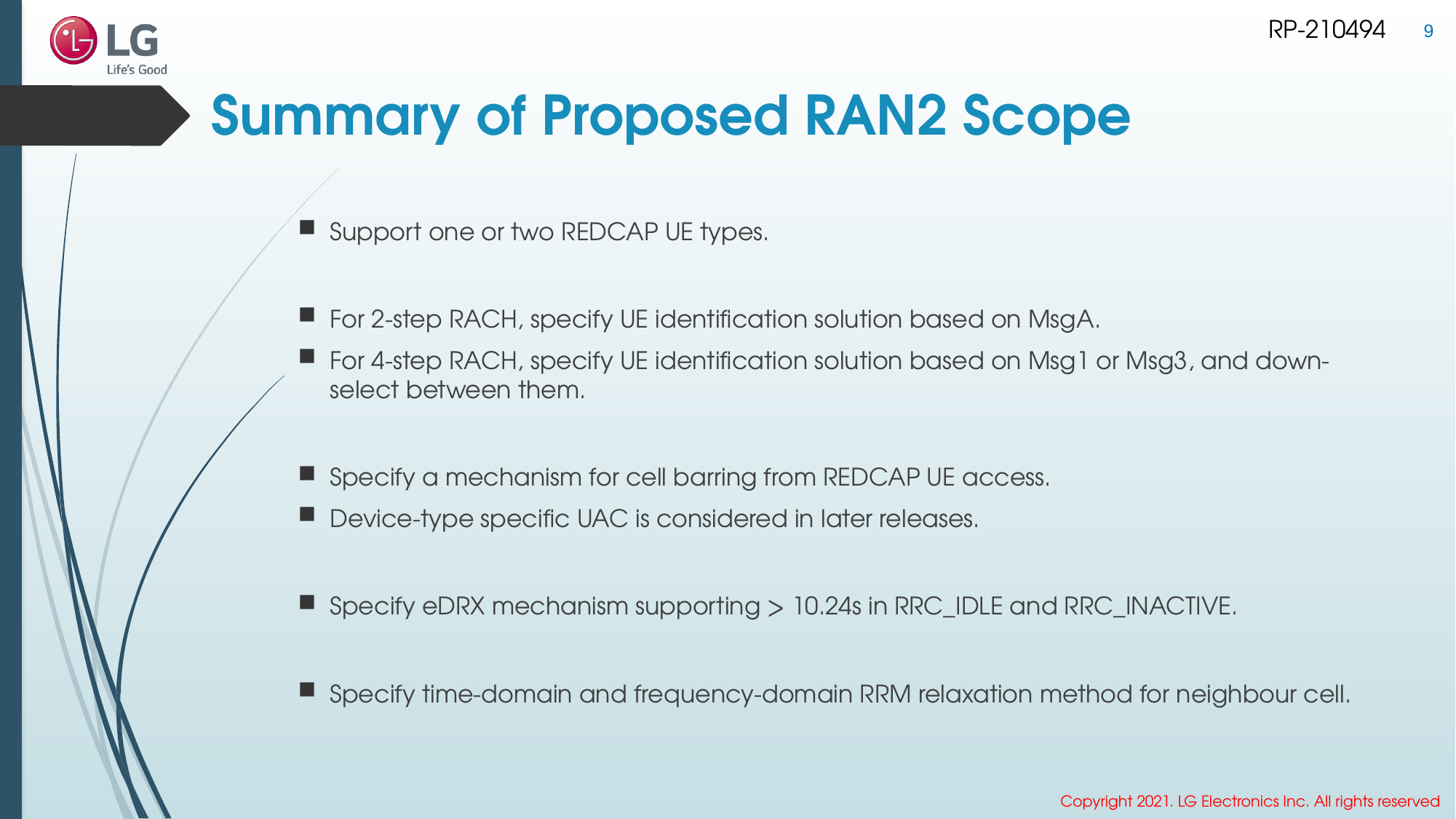

9
# Summary of Proposed RAN2 Scope
Support one or two REDCAP UE types.

For 2-step RACH, specify UE identification solution based on MsgA.
For 4-step RACH, specify UE identification solution based on Msg1 or Msg3, and down-select between them.

Specify a mechanism for cell barring from REDCAP UE access.
Device-type specific UAC is considered in later releases.

Specify eDRX mechanism supporting > 10.24s in RRC_IDLE and RRC_INACTIVE.

Specify time-domain and frequency-domain RRM relaxation method for neighbour cell.